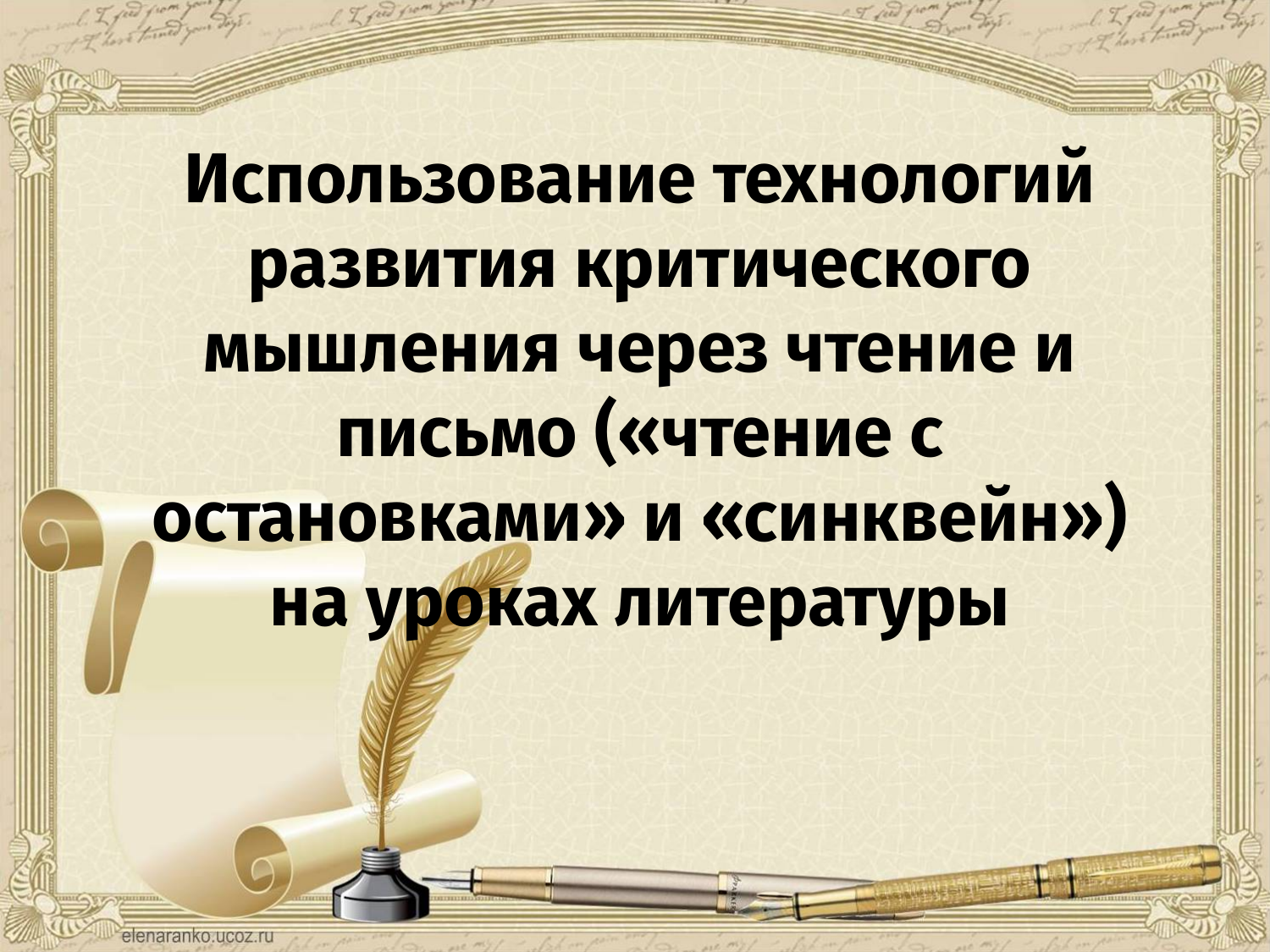

Использование технологий развития критического мышления через чтение и письмо («чтение с остановками» и «синквейн») на уроках литературы